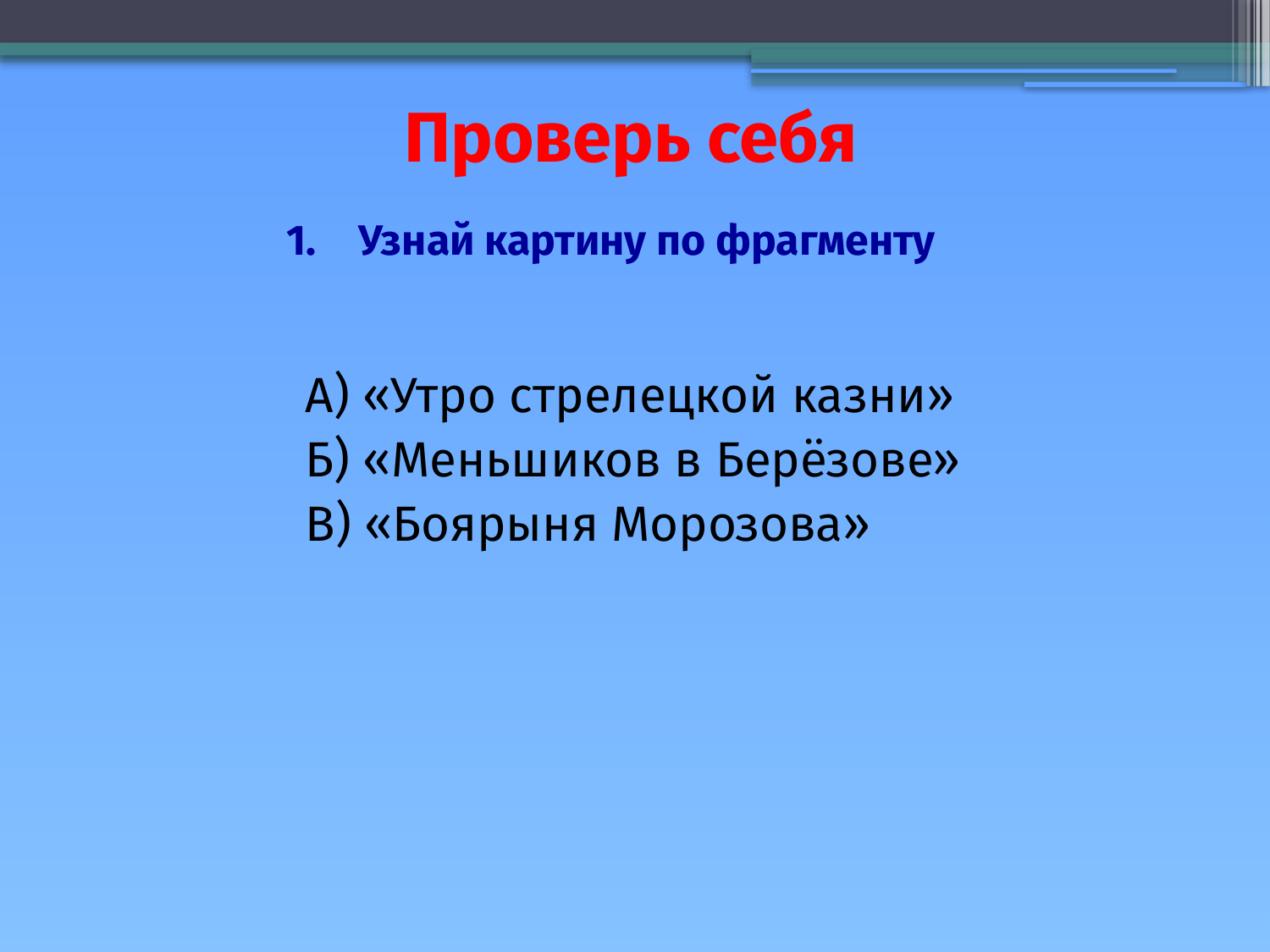

Проверь себя
# Узнай картину по фрагменту
А) «Утро стрелецкой казни»
Б) «Меньшиков в Берёзове»
В) «Боярыня Морозова»